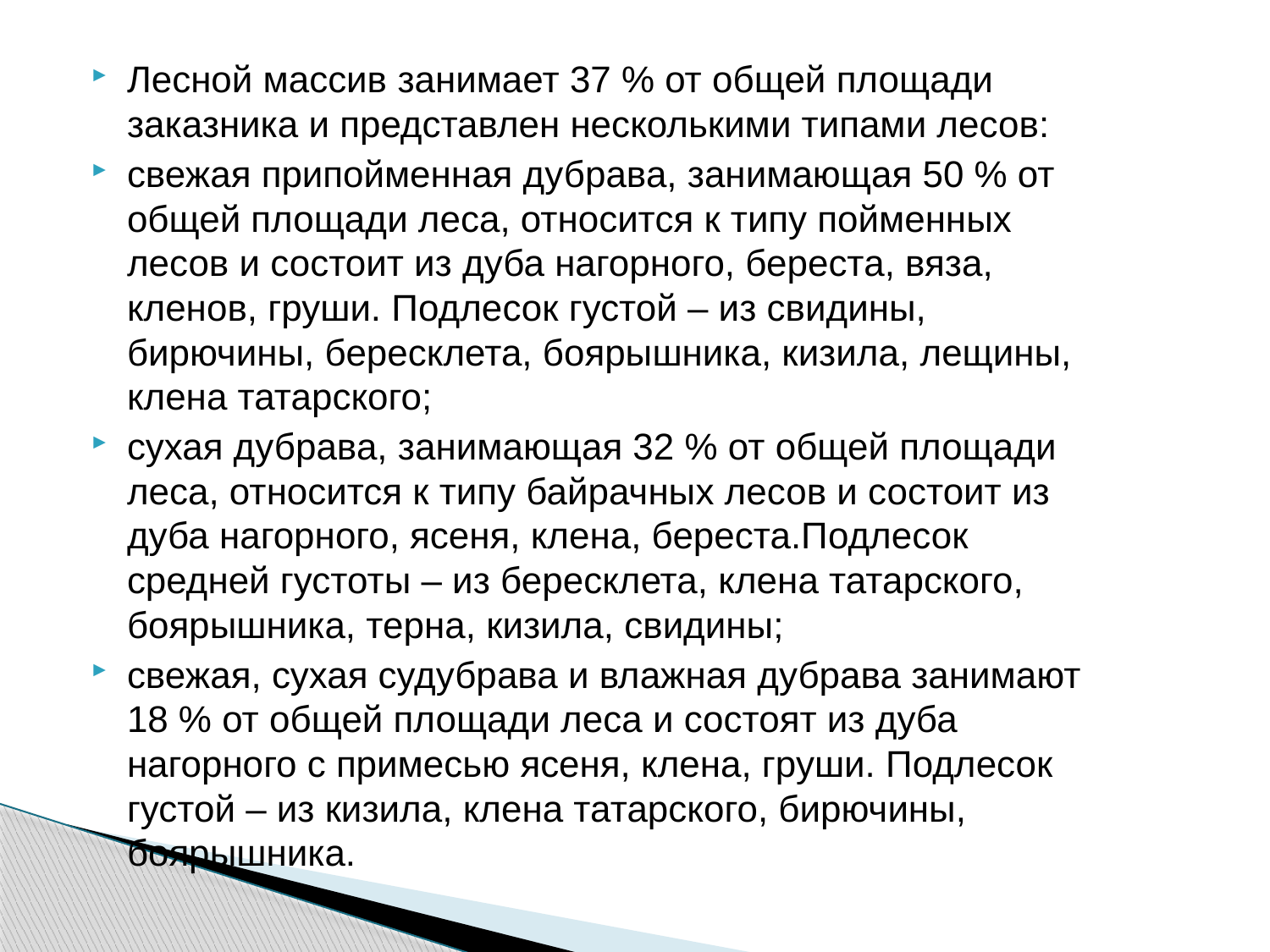

Лесной массив занимает 37 % от общей площади заказника и представлен несколькими типами лесов:
свежая припойменная дубрава, занимающая 50 % от общей площади леса, относится к типу пойменных лесов и состоит из дуба нагорного, береста, вяза, кленов, груши. Подлесок густой – из свидины, бирючины, бересклета, боярышника, кизила, лещины, клена татарского;
сухая дубрава, занимающая 32 % от общей площади леса, относится к типу байрачных лесов и состоит из дуба нагорного, ясеня, клена, береста.Подлесок средней густоты – из бересклета, клена татарского, боярышника, терна, кизила, свидины;
свежая, сухая судубрава и влажная дубрава занимают 18 % от общей площади леса и состоят из дуба нагорного с примесью ясеня, клена, груши. Подлесок густой – из кизила, клена татарского, бирючины, боярышника.